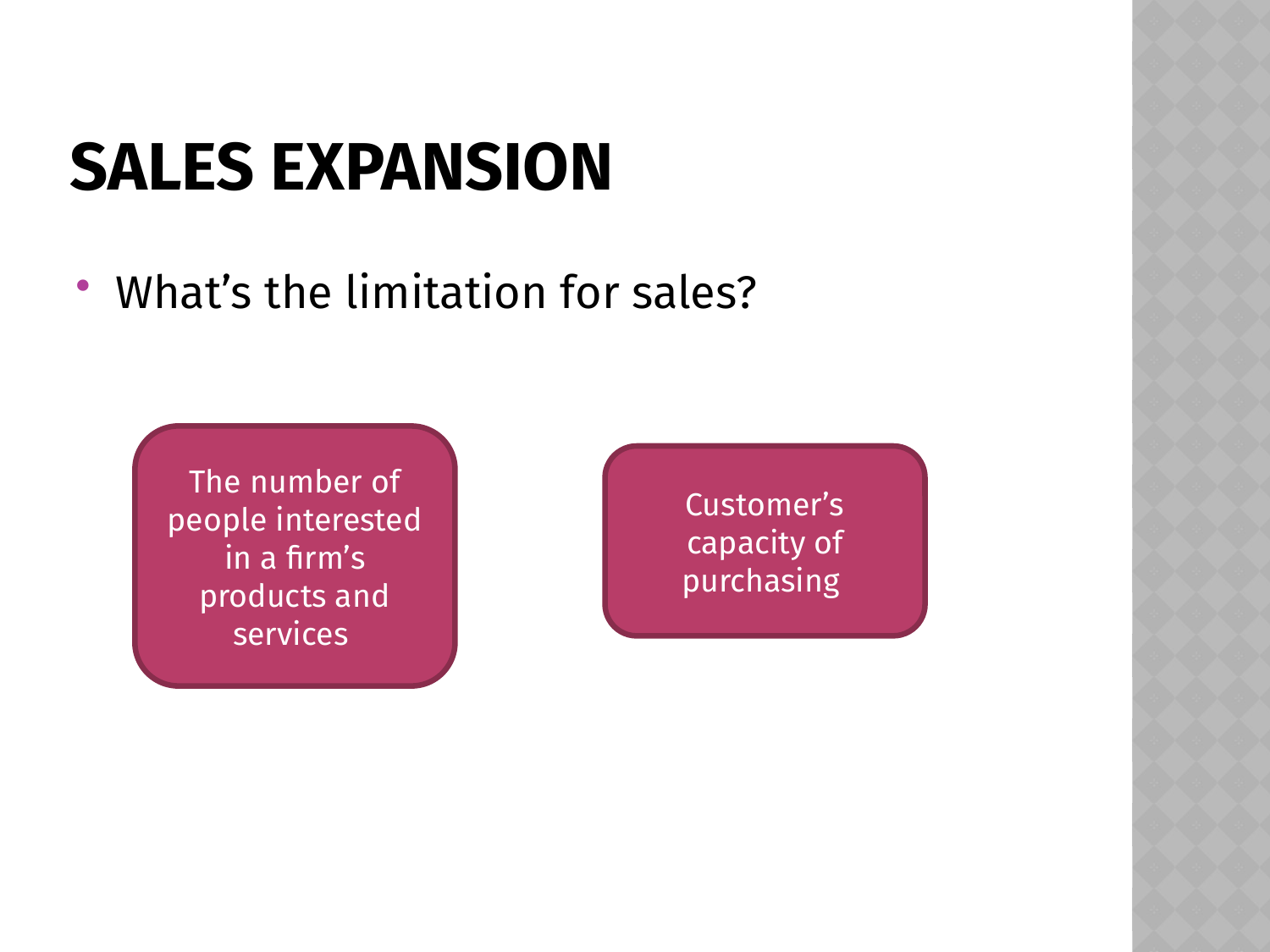

# Sales expansion
What’s the limitation for sales?
The number of people interested in a firm’s products and services
Customer’s capacity of purchasing